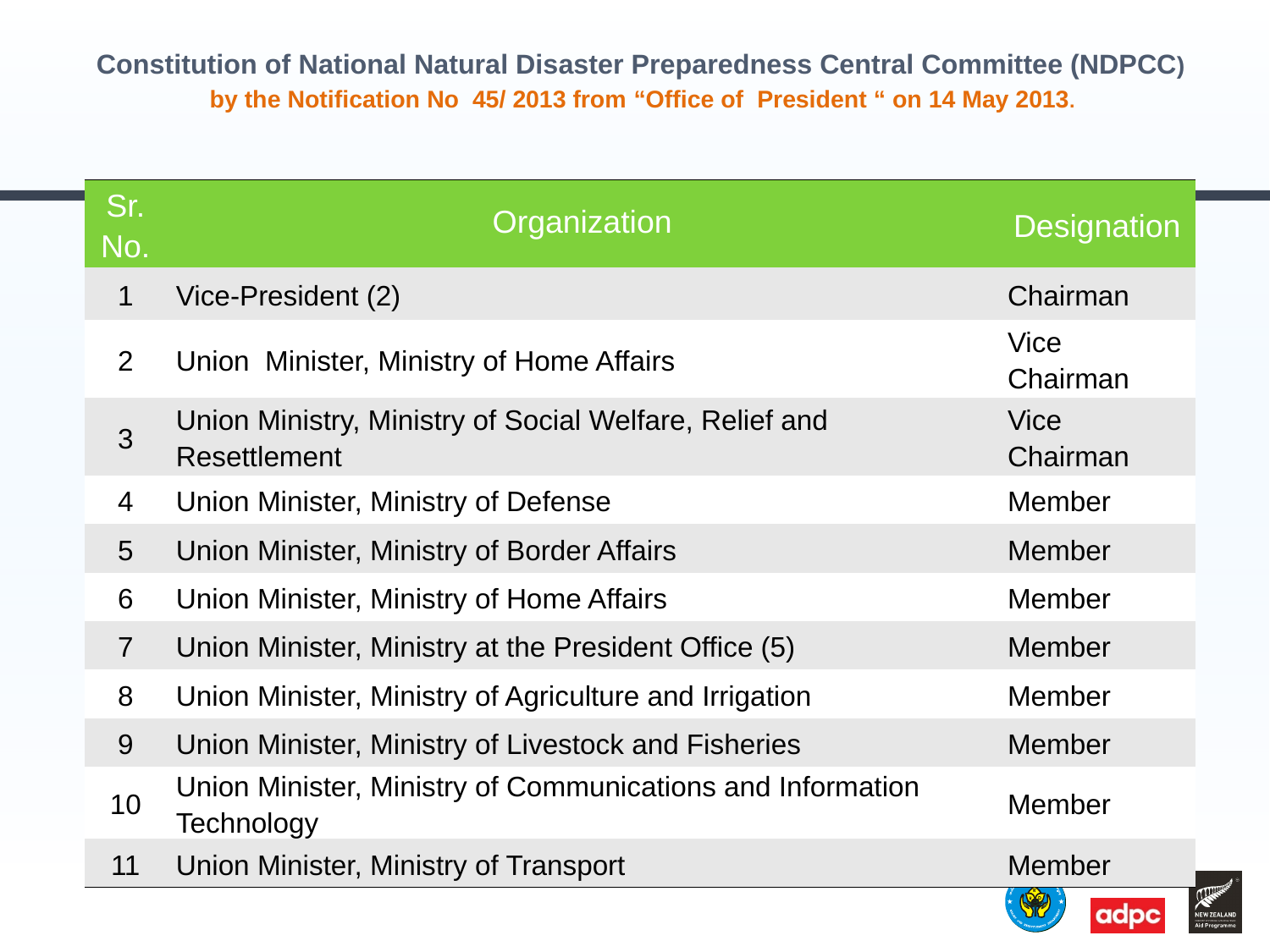

# Constitution of National Natural Disaster Preparedness Central Committee (NDPCC) by the Notification No  45/ 2013 from “Office of  President “ on 14 May 2013.

| Sr. No. | Organization | Designation |
| --- | --- | --- |
| 1 | Vice-President (2) | Chairman |
| 2 | Union Minister, Ministry of Home Affairs | Vice Chairman |
| 3 | Union Ministry, Ministry of Social Welfare, Relief and Resettlement | Vice Chairman |
| 4 | Union Minister, Ministry of Defense | Member |
| 5 | Union Minister, Ministry of Border Affairs | Member |
| 6 | Union Minister, Ministry of Home Affairs | Member |
| 7 | Union Minister, Ministry at the President Office (5) | Member |
| 8 | Union Minister, Ministry of Agriculture and Irrigation | Member |
| 9 | Union Minister, Ministry of Livestock and Fisheries | Member |
| 10 | Union Minister, Ministry of Communications and Information Technology | Member |
| 11 | Union Minister, Ministry of Transport | Member |